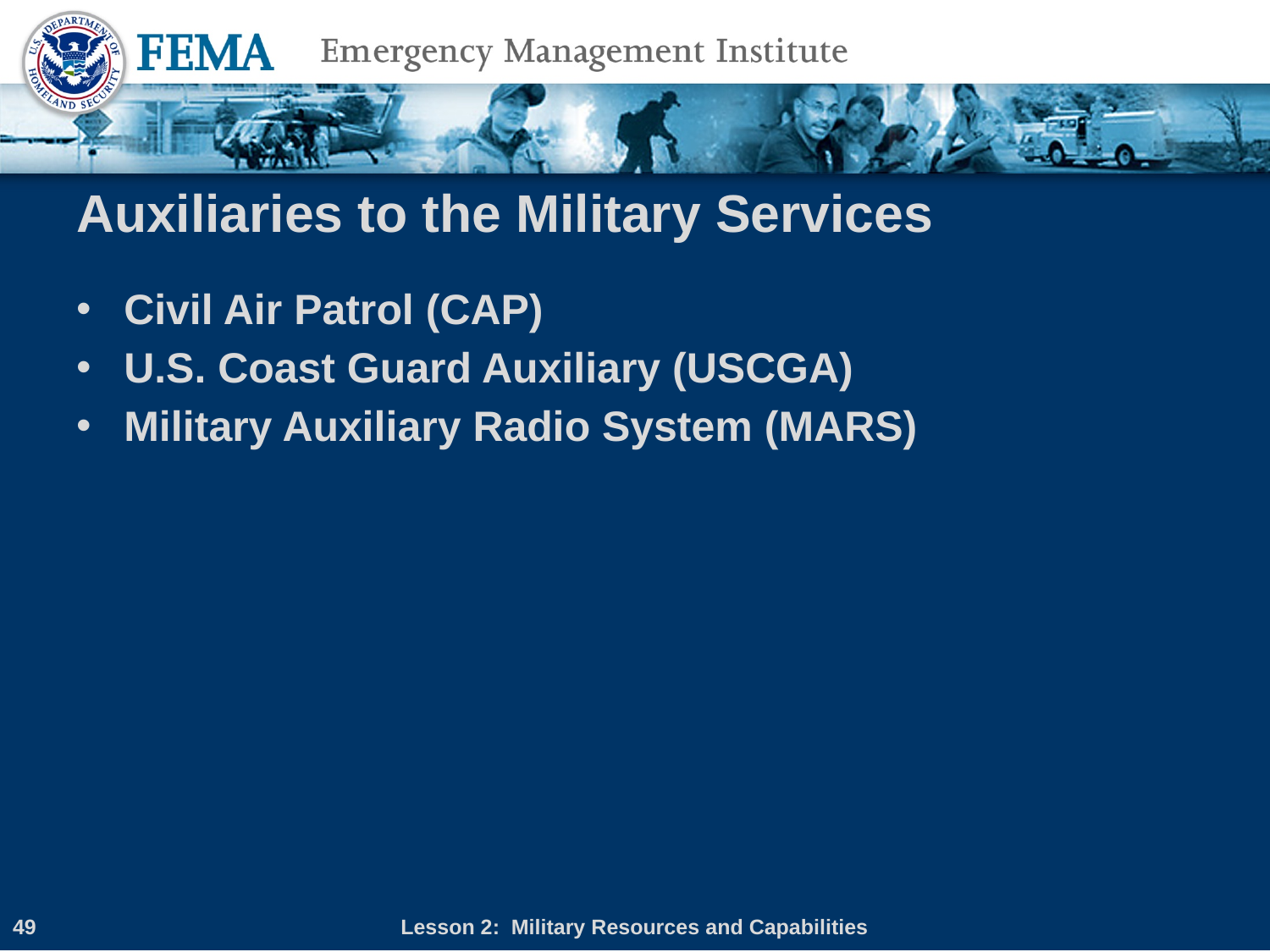

# Auxiliaries to the Military Services
Civil Air Patrol (CAP)
U.S. Coast Guard Auxiliary (USCGA)
Military Auxiliary Radio System (MARS)
49
Lesson 2:  Military Resources and Capabilities